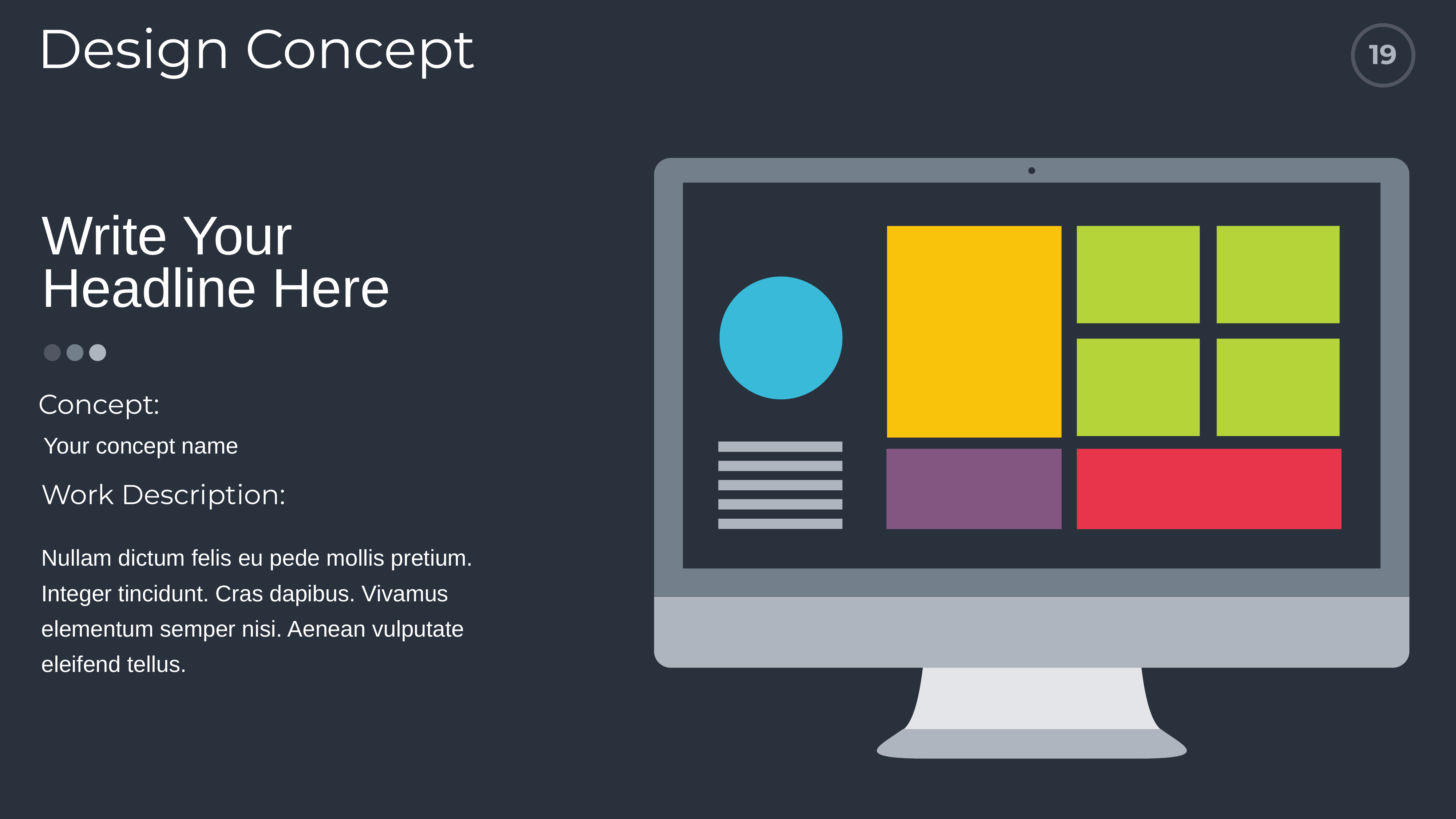

Design Concept
19

Write Your Headline Here

Concept:
Your concept name

Work Description:

Nullam dictum felis eu pede mollis pretium. Integer tincidunt. Cras dapibus. Vivamus elementum semper nisi. Aenean vulputate eleifend tellus.